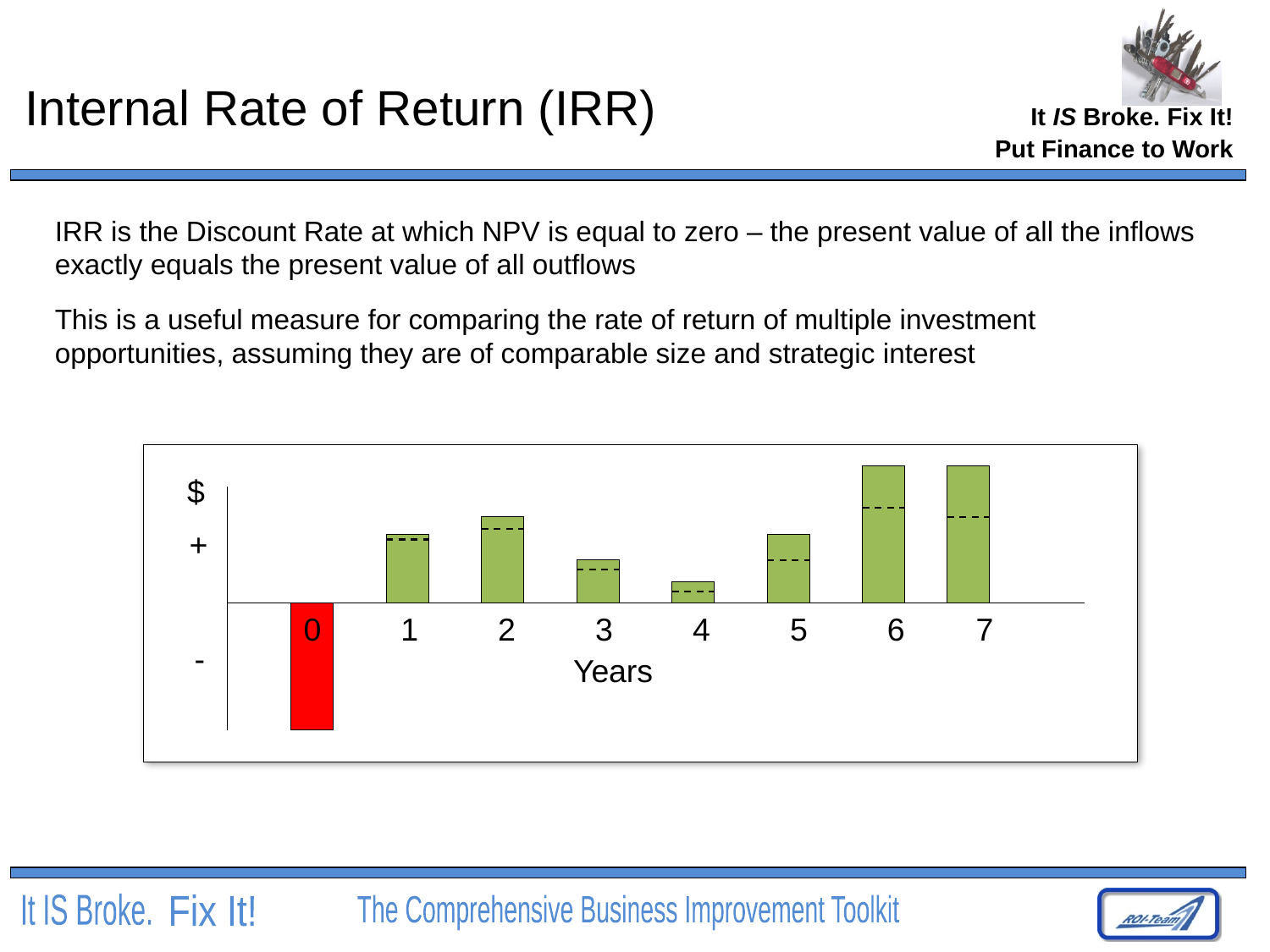

# Internal Rate of Return (IRR)
Put Finance to Work
IRR is the Discount Rate at which NPV is equal to zero – the present value of all the inflows exactly equals the present value of all outflows
This is a useful measure for comparing the rate of return of multiple investment opportunities, assuming they are of comparable size and strategic interest

$

+

0         1         2         3         4         5         6        7

-
Years